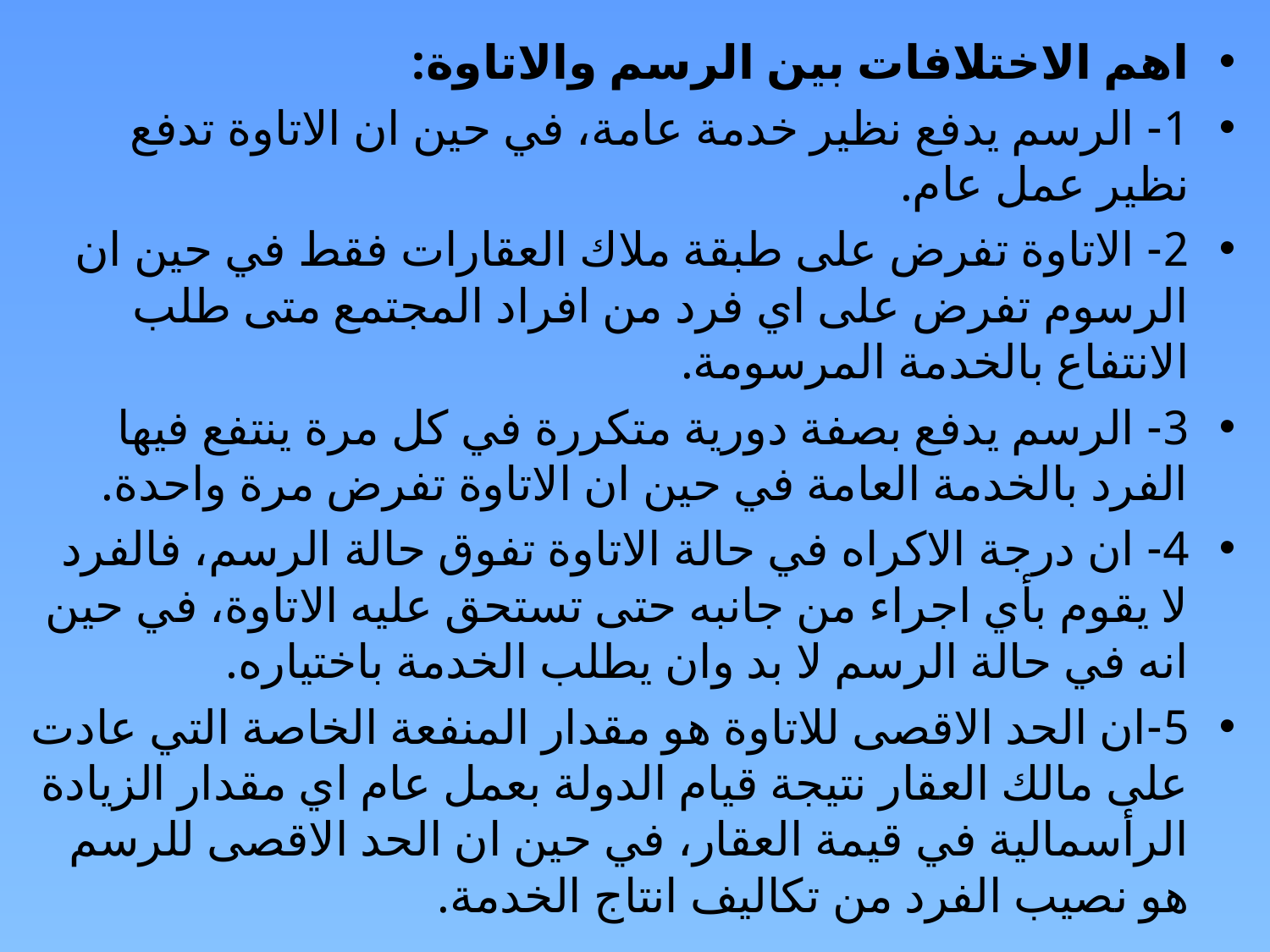

اهم الاختلافات بين الرسم والاتاوة:
1- الرسم يدفع نظير خدمة عامة، في حين ان الاتاوة تدفع نظير عمل عام.
2- الاتاوة تفرض على طبقة ملاك العقارات فقط في حين ان الرسوم تفرض على اي فرد من افراد المجتمع متى طلب الانتفاع بالخدمة المرسومة.
3- الرسم يدفع بصفة دورية متكررة في كل مرة ينتفع فيها الفرد بالخدمة العامة في حين ان الاتاوة تفرض مرة واحدة.
4- ان درجة الاكراه في حالة الاتاوة تفوق حالة الرسم، فالفرد لا يقوم بأي اجراء من جانبه حتى تستحق عليه الاتاوة، في حين انه في حالة الرسم لا بد وان يطلب الخدمة باختياره.
5-ان الحد الاقصى للاتاوة هو مقدار المنفعة الخاصة التي عادت على مالك العقار نتيجة قيام الدولة بعمل عام اي مقدار الزيادة الرأسمالية في قيمة العقار، في حين ان الحد الاقصى للرسم هو نصيب الفرد من تكاليف انتاج الخدمة.